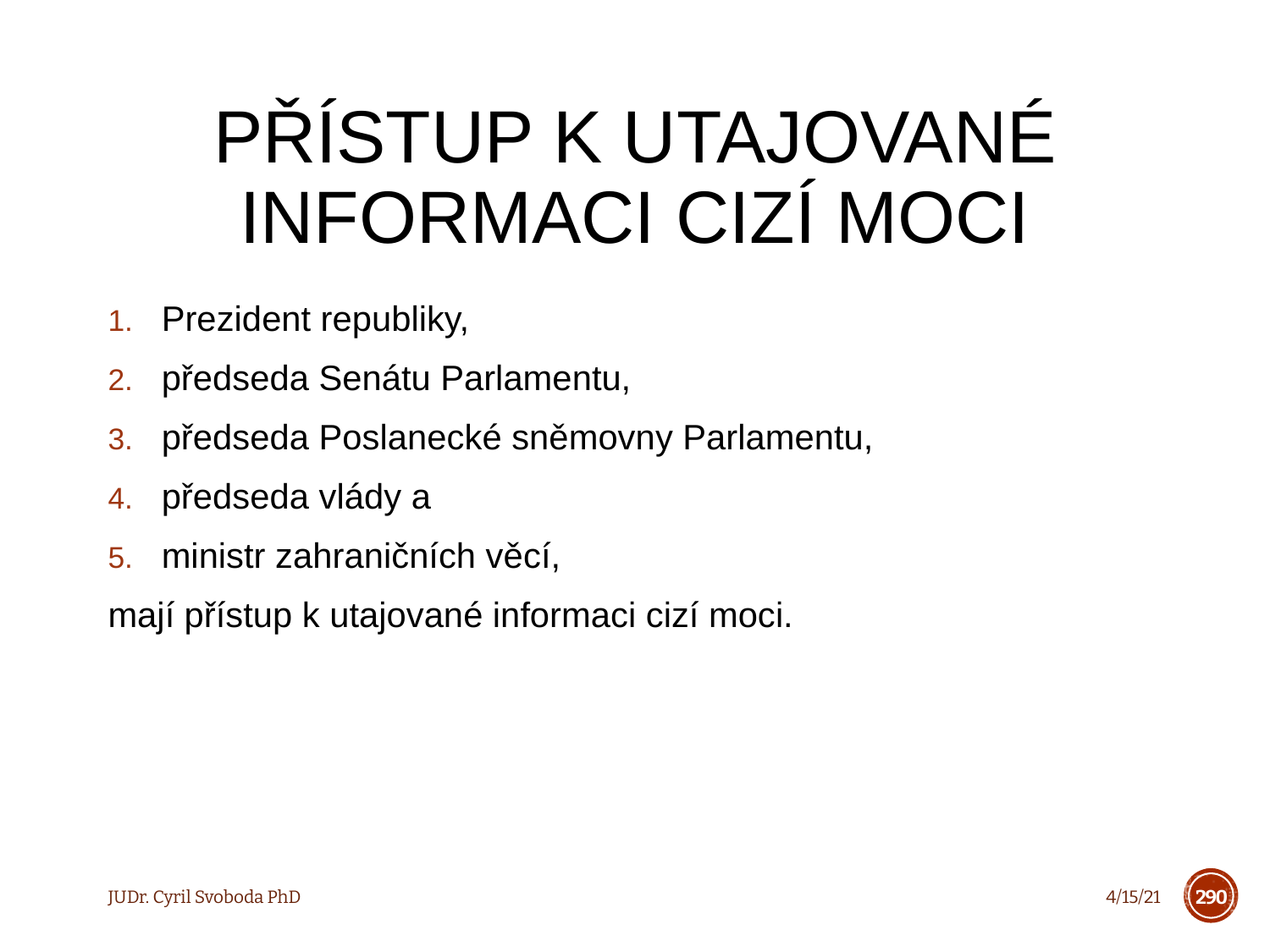

# Přístup k utajované informaci cizí moci
Prezident republiky,
předseda Senátu Parlamentu,
předseda Poslanecké sněmovny Parlamentu,
předseda vlády a
ministr zahraničních věcí,
mají přístup k utajované informaci cizí moci.
JUDr. Cyril Svoboda PhD
4/15/21
290